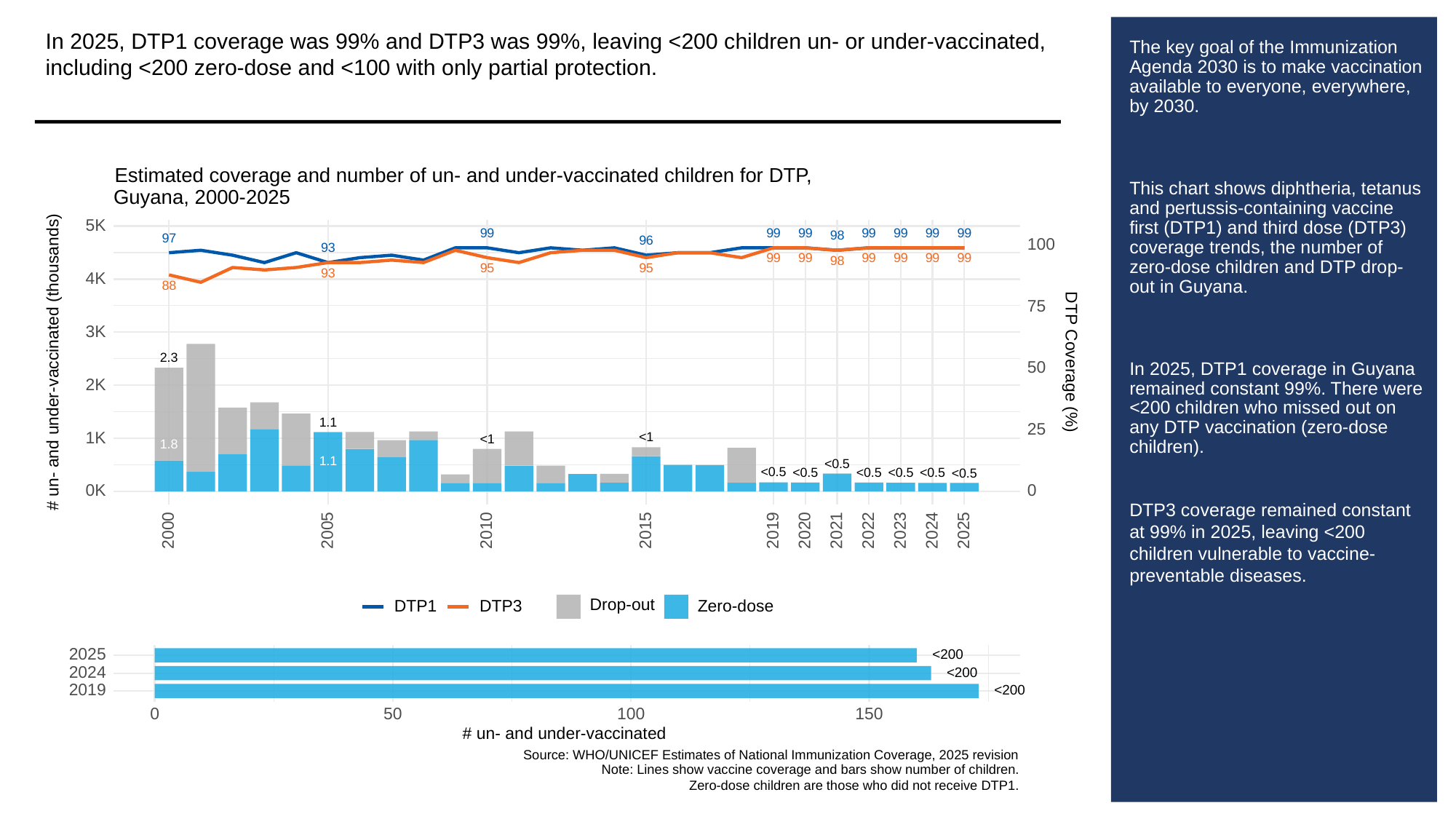

In 2025, DTP1 coverage was 99% and DTP3 was 99%, leaving <200 children un- or under-vaccinated, including <200 zero-dose and <100 with only partial protection.
# The key goal of the Immunization Agenda 2030 is to make vaccination available to everyone, everywhere, by 2030.

This chart shows diphtheria, tetanus and pertussis-containing vaccine first (DTP1) and third dose (DTP3) coverage trends, the number of zero-dose children and DTP drop-out in Guyana.

In 2025, DTP1 coverage in Guyana remained constant 99%. There were <200 children who missed out on any DTP vaccination (zero-dose children).

DTP3 coverage remained constant at 99% in 2025, leaving <200 children vulnerable to vaccine-preventable diseases.

Estimated coverage and number of un- and under-vaccinated children for DTP,
Guyana, 2000-2025
5K

99
99
99
99
99
99
99
98
97
96
100
93

99
99
99
99
99
99
98
95
95
93
4K

88
75

3K

2.3
# un- and under-vaccinated (thousands)
DTP Coverage (%)

50

2K

1.1
25

1K
<1
<1

1.8

1.1

<0.5

<0.5
<0.5
<0.5
<0.5
<0.5
<0.5

0K
0

2023
2000
2005
2010
2015
2019
2020
2021
2022
2024
2025

Drop-out
DTP3
Zero-dose
DTP1

2025
<200

2024
<200

2019
<200

0
50
100
150
# un- and under-vaccinated
Source: WHO/UNICEF Estimates of National Immunization Coverage, 2025 revision
Note: Lines show vaccine coverage and bars show number of children.
Zero-dose children are those who did not receive DTP1.